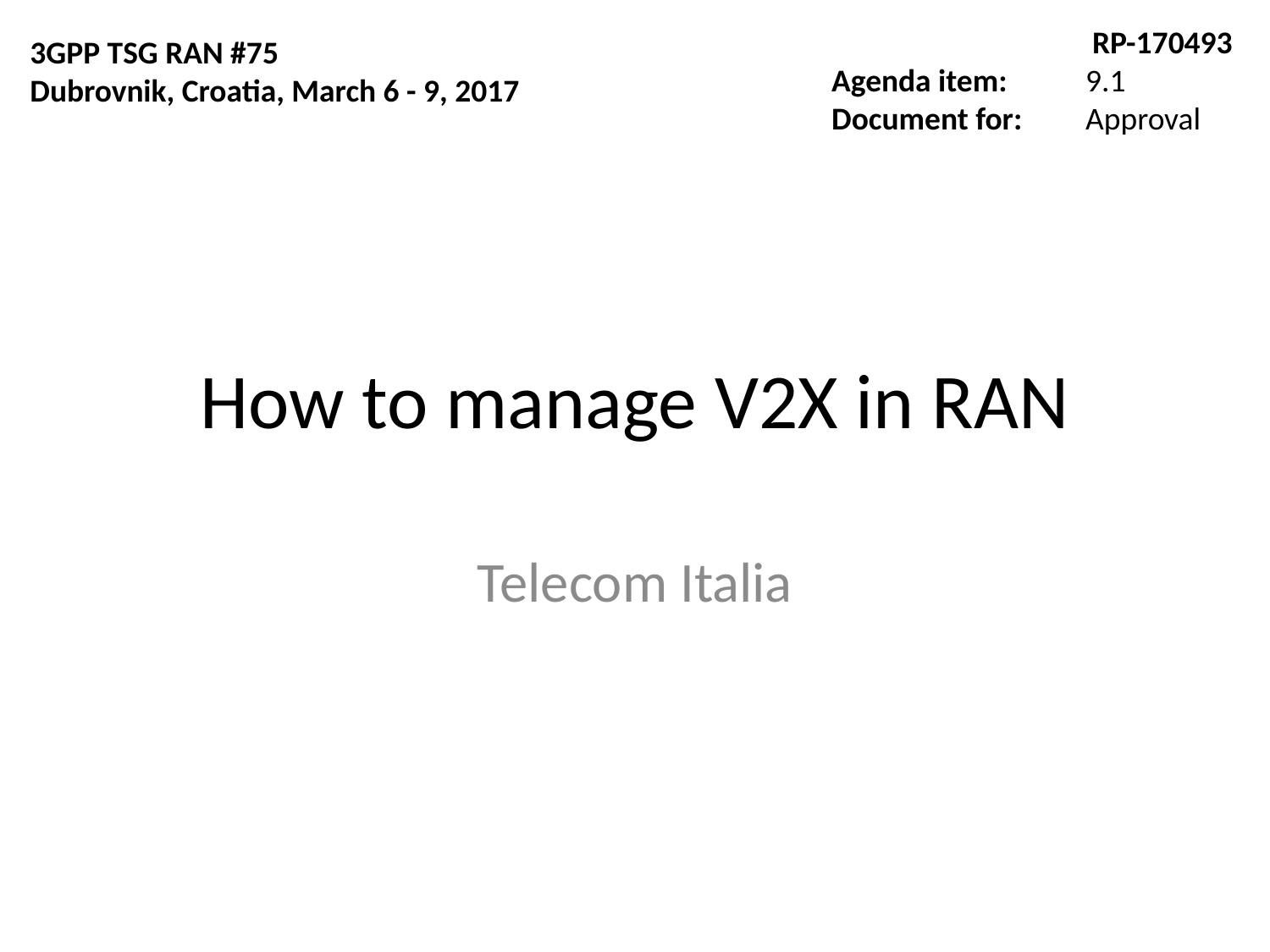

RP-170493
Agenda item:	9.1
Document for:	Approval
3GPP TSG RAN #75
Dubrovnik, Croatia, March 6 - 9, 2017
# How to manage V2X in RAN
Telecom Italia